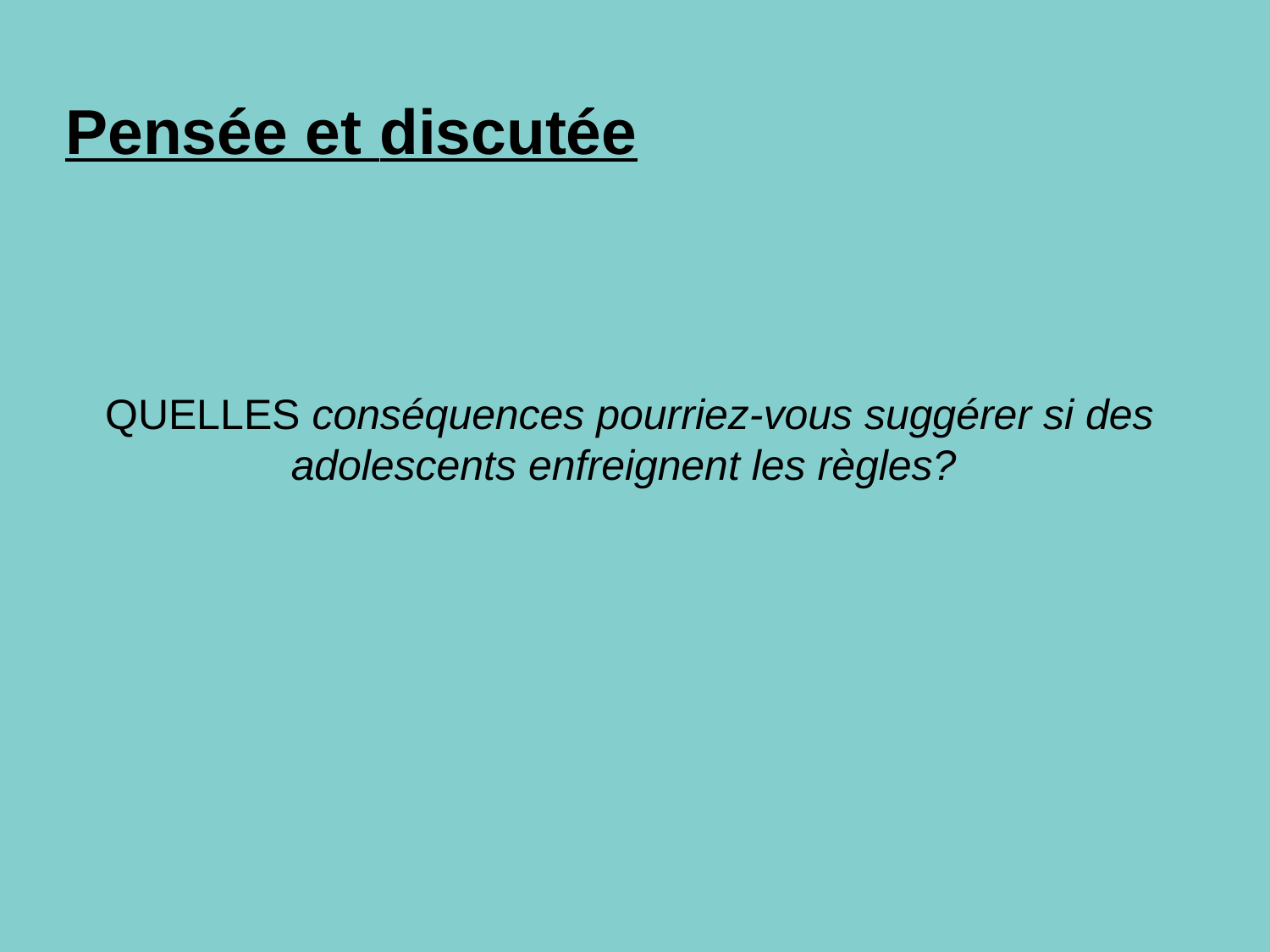

# Pensée et discutée
QUELLES conséquences pourriez-vous suggérer si des adolescents enfreignent les règles?